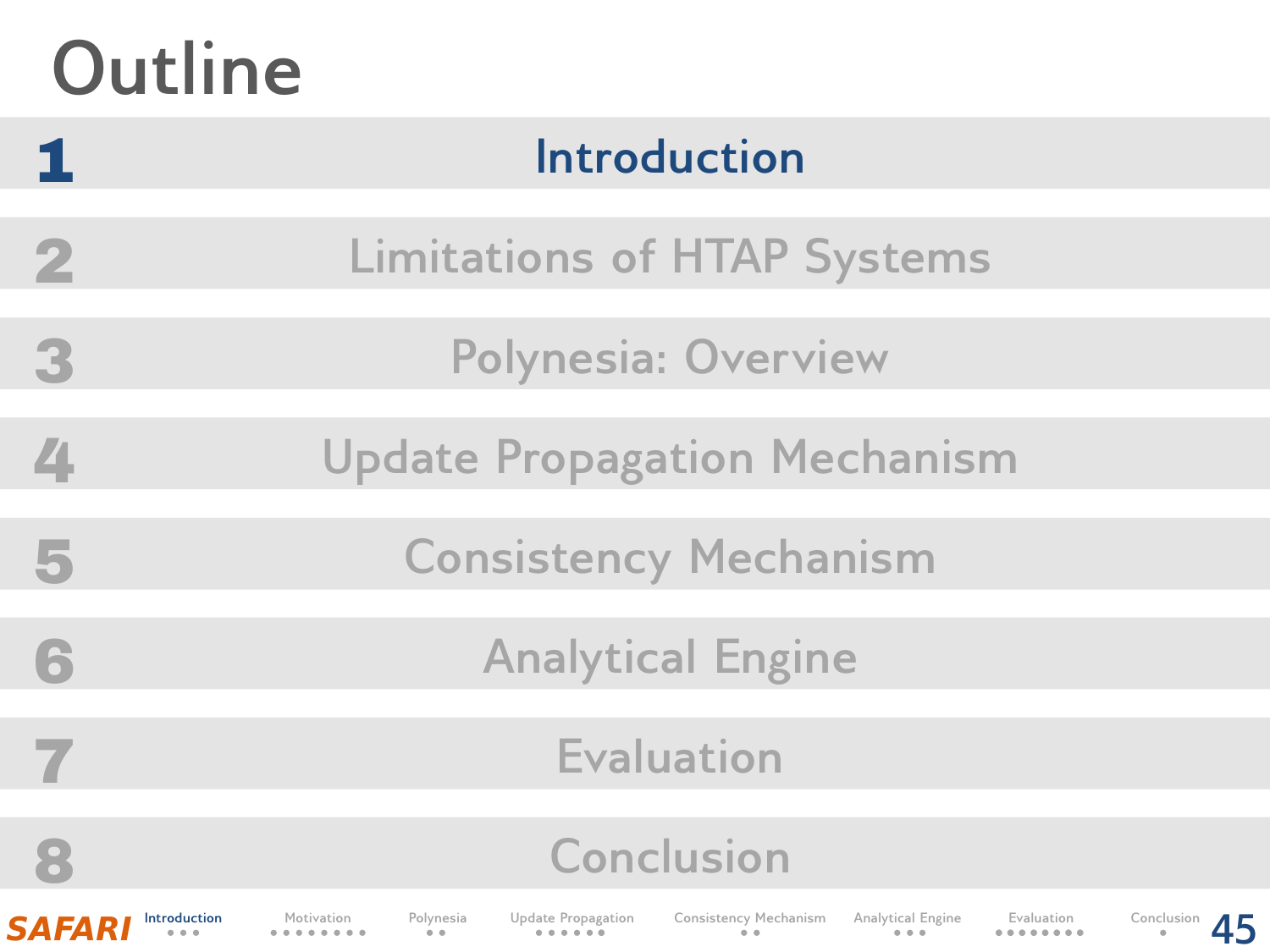

# Outline
1
Introduction
2
Limitations of HTAP Systems
3
Polynesia: Overview
4
Update Propagation Mechanism
5
Consistency Mechanism
6
Analytical Engine
7
Evaluation
8
Conclusion
45
| Introduction | Motivation | Polynesia | Update Propagation | Consistency Mechanism | Analytical Engine | Evaluation | Conclusion |
| --- | --- | --- | --- | --- | --- | --- | --- |
| ● ● ● | ● ● ● ● ● ● ● ● | ● ● | ● ● ● ● ● ● | ● ● | ● ● ● | ● ● ● ● ● ● ● ● | ● |